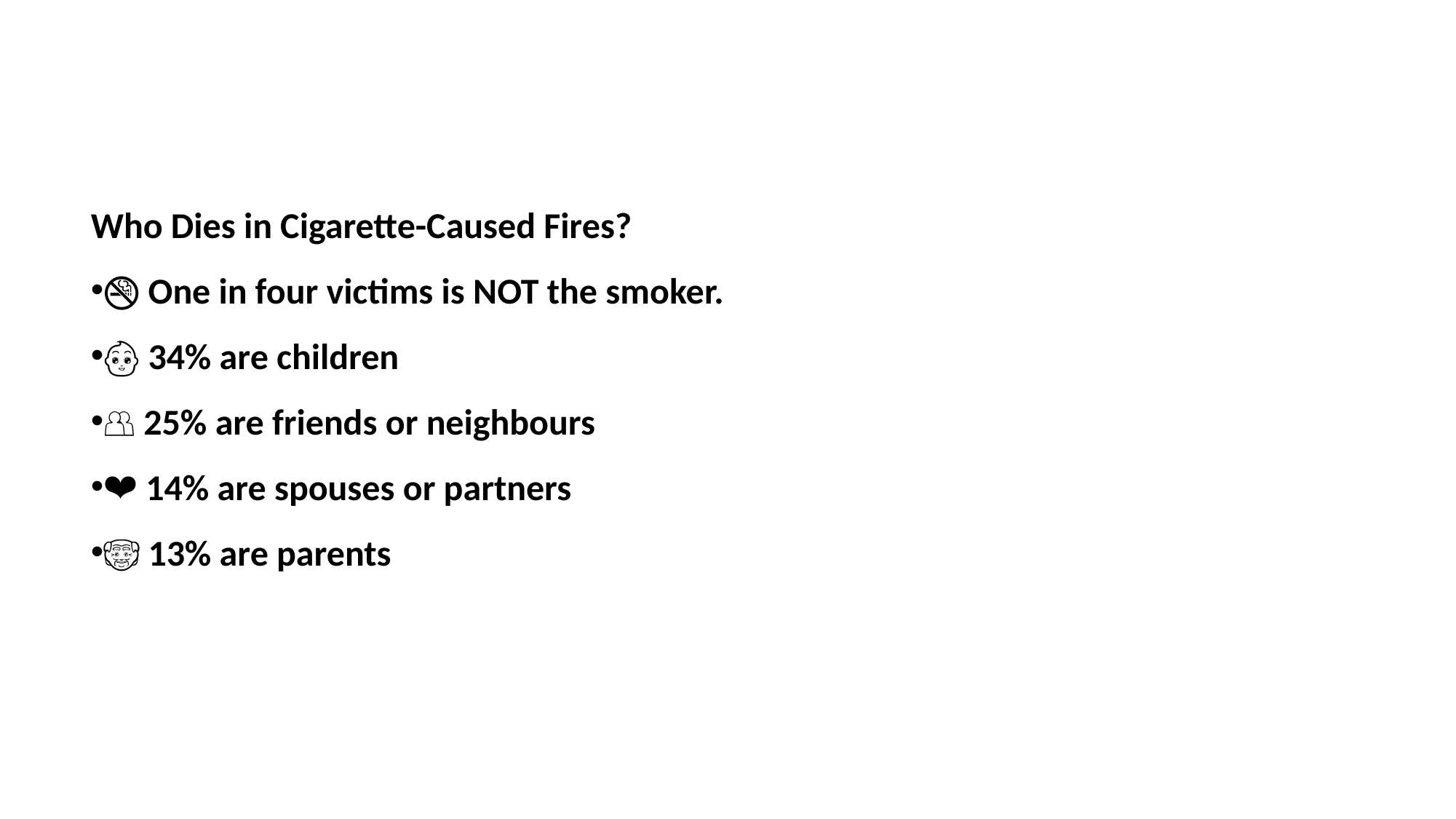

Who Dies in Cigarette-Caused Fires?
🚭 One in four victims is NOT the smoker.
👶 34% are children
👥 25% are friends or neighbours
❤️ 14% are spouses or partners
👴 13% are parents